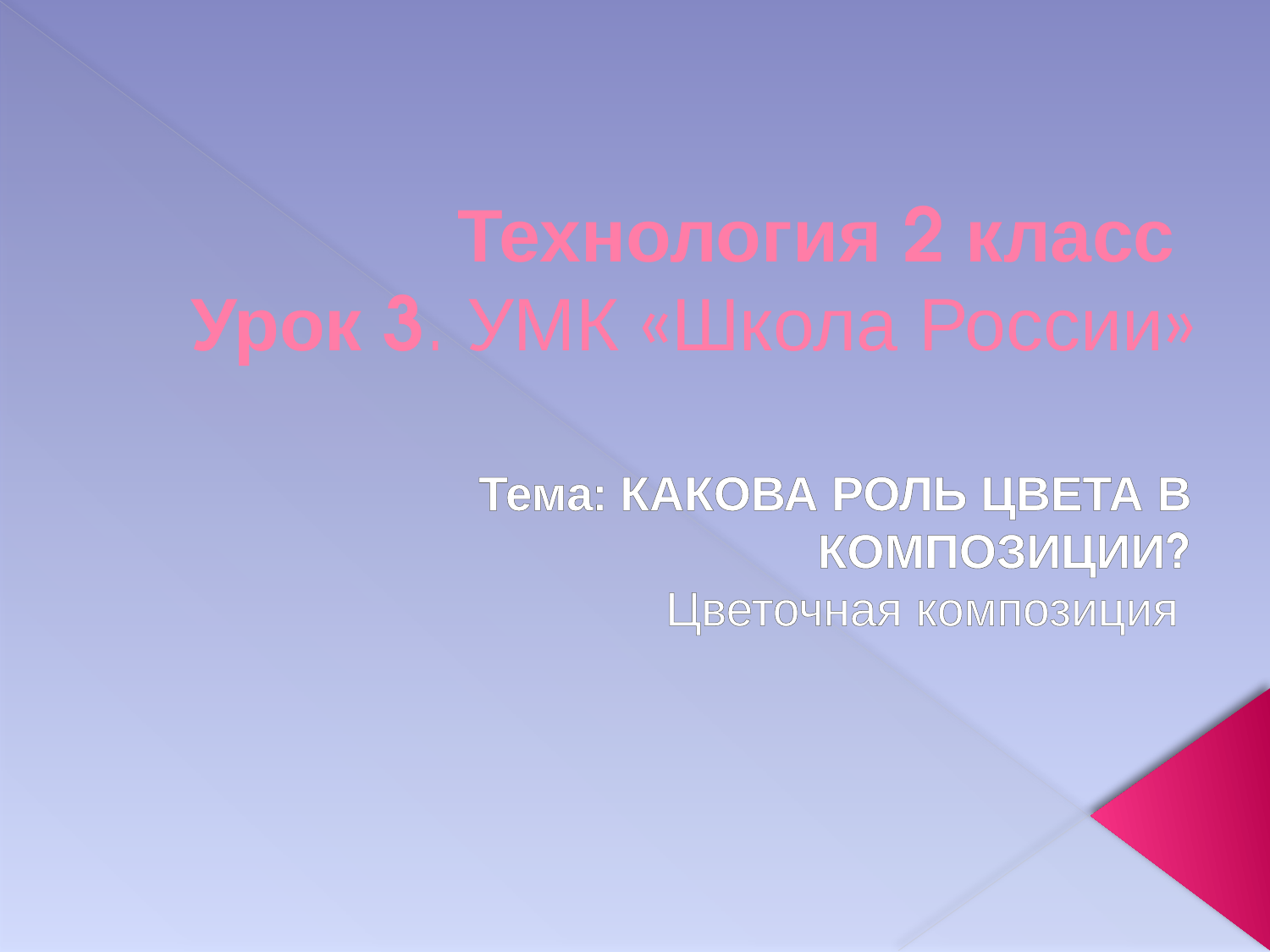

# Технология 2 класс Урок 3. УМК «Школа России»
Тема: КАКОВА РОЛЬ ЦВЕТА В КОМПОЗИЦИИ?
Цветочная композиция